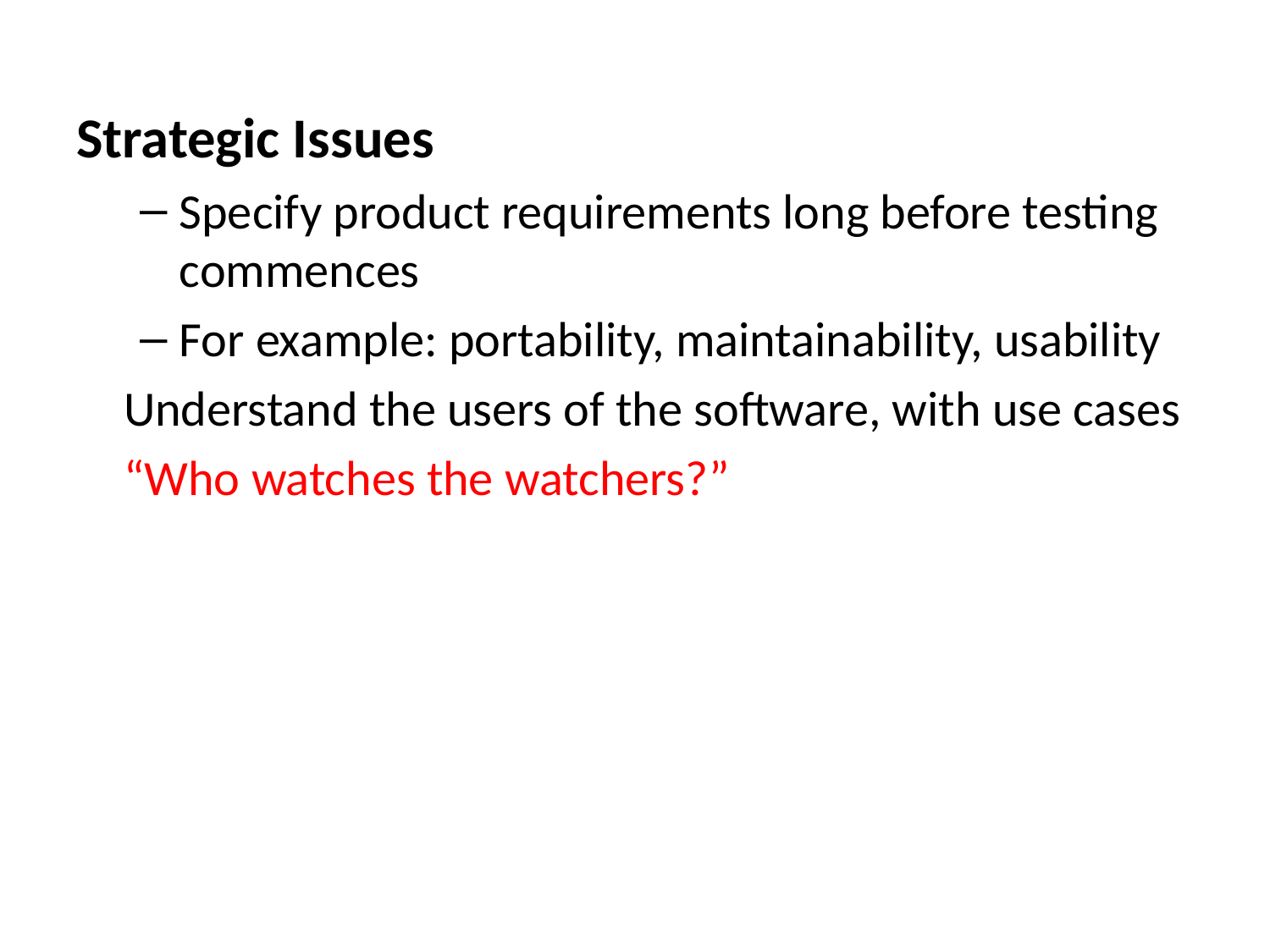

#
Strategic Issues
Specify product requirements long before testing commences
For example: portability, maintainability, usability
	Understand the users of the software, with use cases
	“Who watches the watchers?”